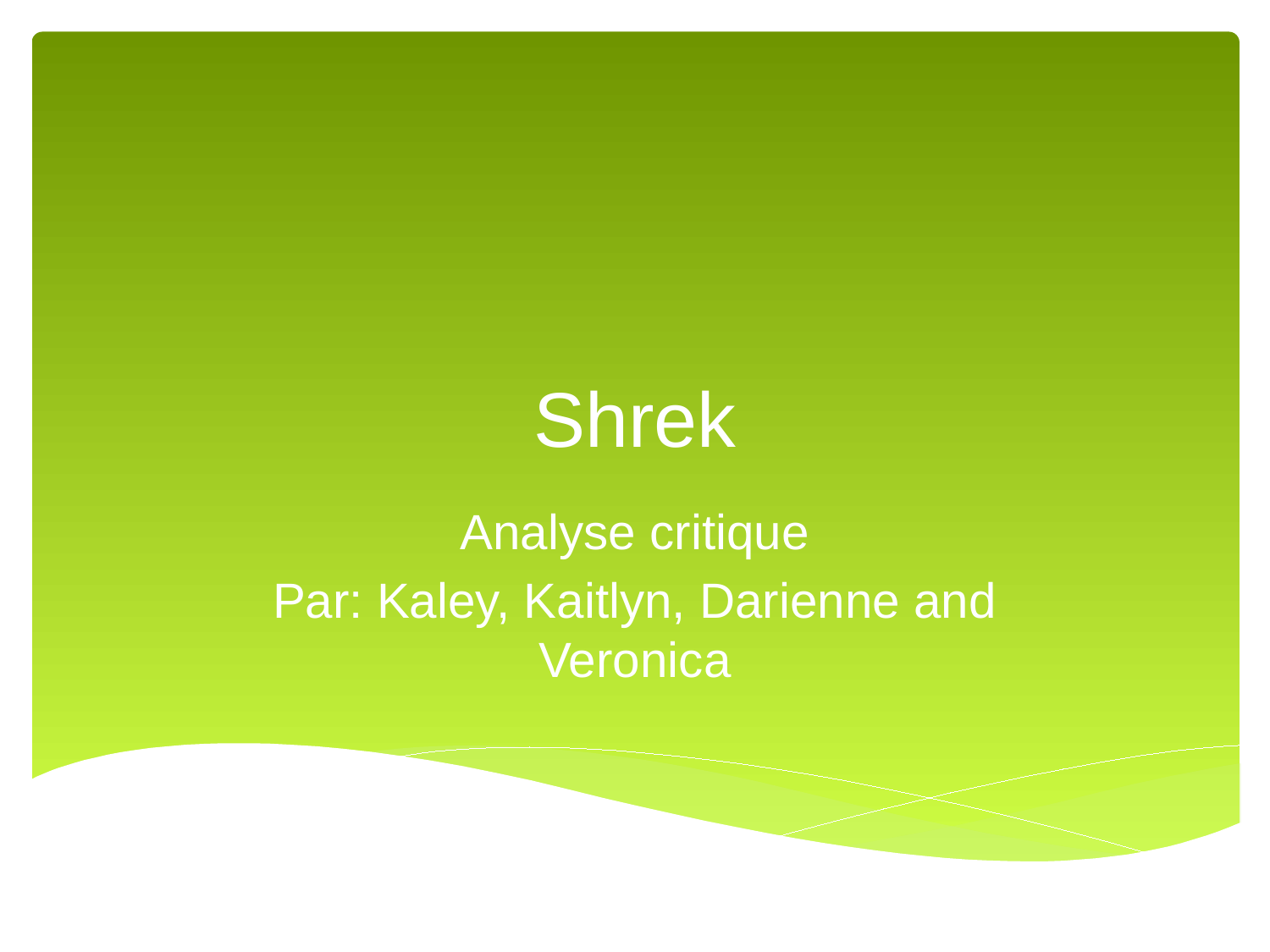

# Shrek
Analyse critique
Par: Kaley, Kaitlyn, Darienne and Veronica